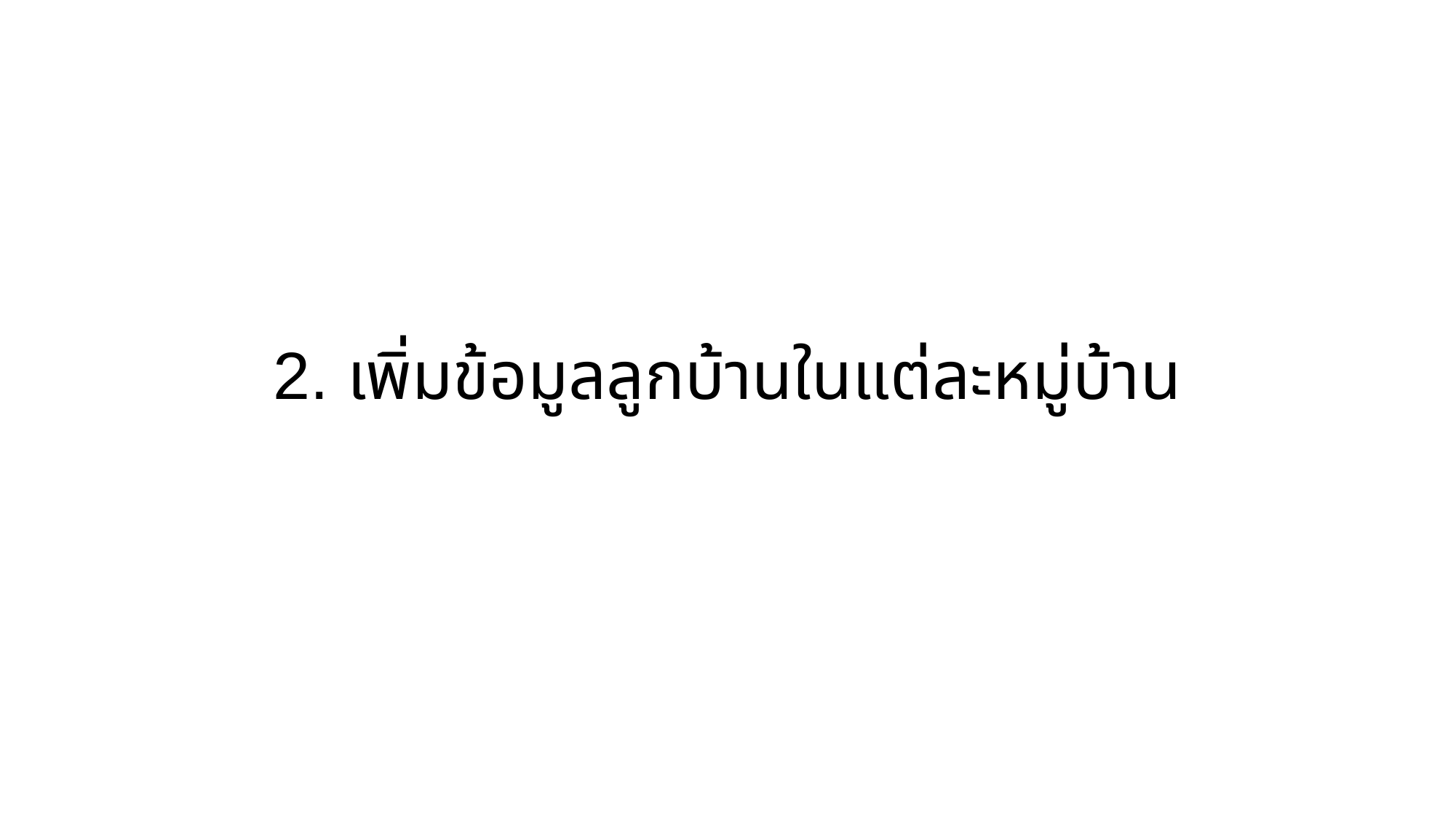

# 2. เพิ่มข้อมูลลูกบ้านในแต่ละหมู่บ้าน